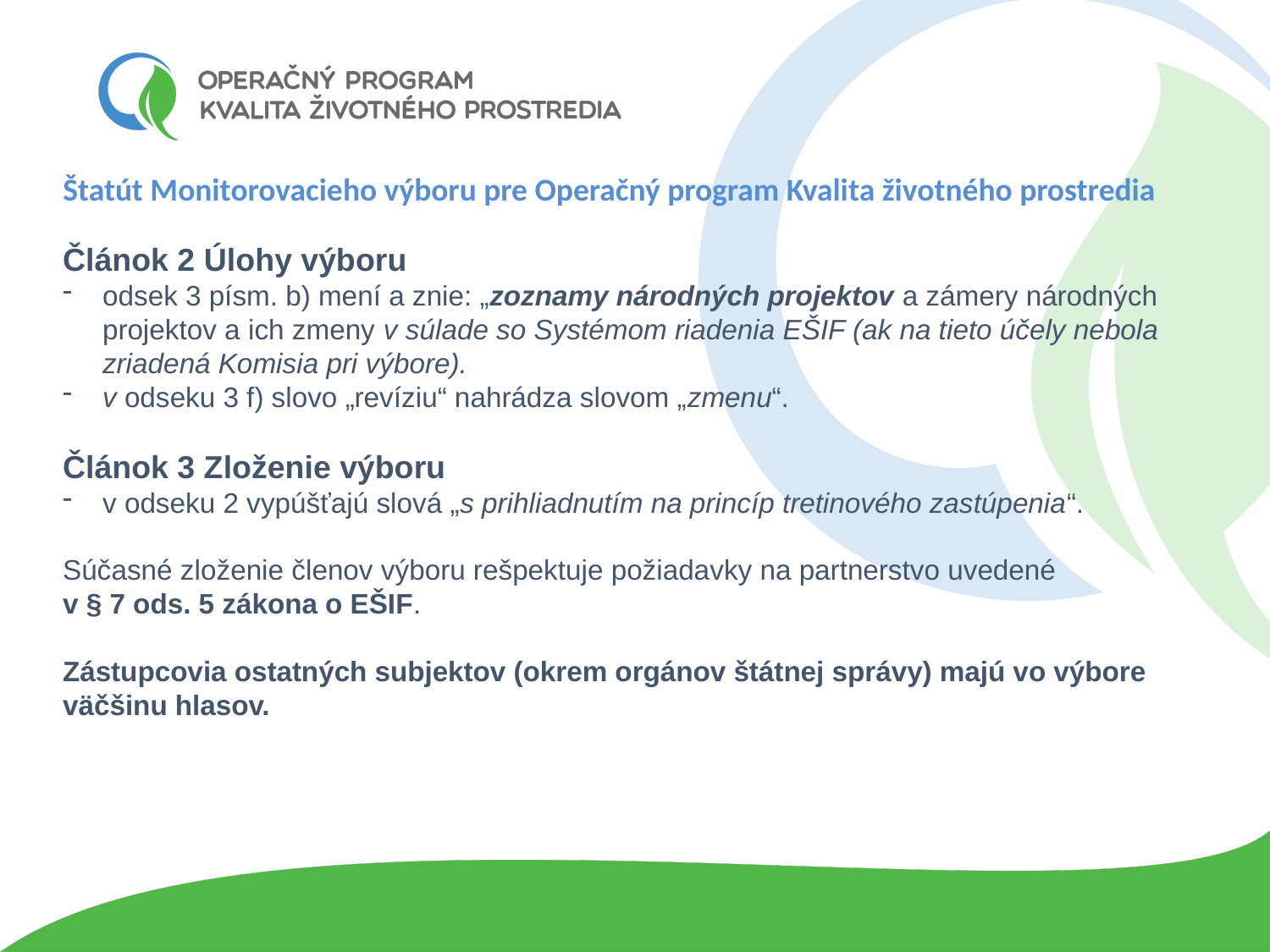

Štatút Monitorovacieho výboru pre Operačný program Kvalita životného prostredia
Článok 2 Úlohy výboru
odsek 3 písm. b) mení a znie: „zoznamy národných projektov a zámery národných projektov a ich zmeny v súlade so Systémom riadenia EŠIF (ak na tieto účely nebola zriadená Komisia pri výbore).
v odseku 3 f) slovo „revíziu“ nahrádza slovom „zmenu“.

Článok 3 Zloženie výboru
v odseku 2 vypúšťajú slová „s prihliadnutím na princíp tretinového zastúpenia“.

Súčasné zloženie členov výboru rešpektuje požiadavky na partnerstvo uvedené
v § 7 ods. 5 zákona o EŠIF.

Zástupcovia ostatných subjektov (okrem orgánov štátnej správy) majú vo výbore väčšinu hlasov.